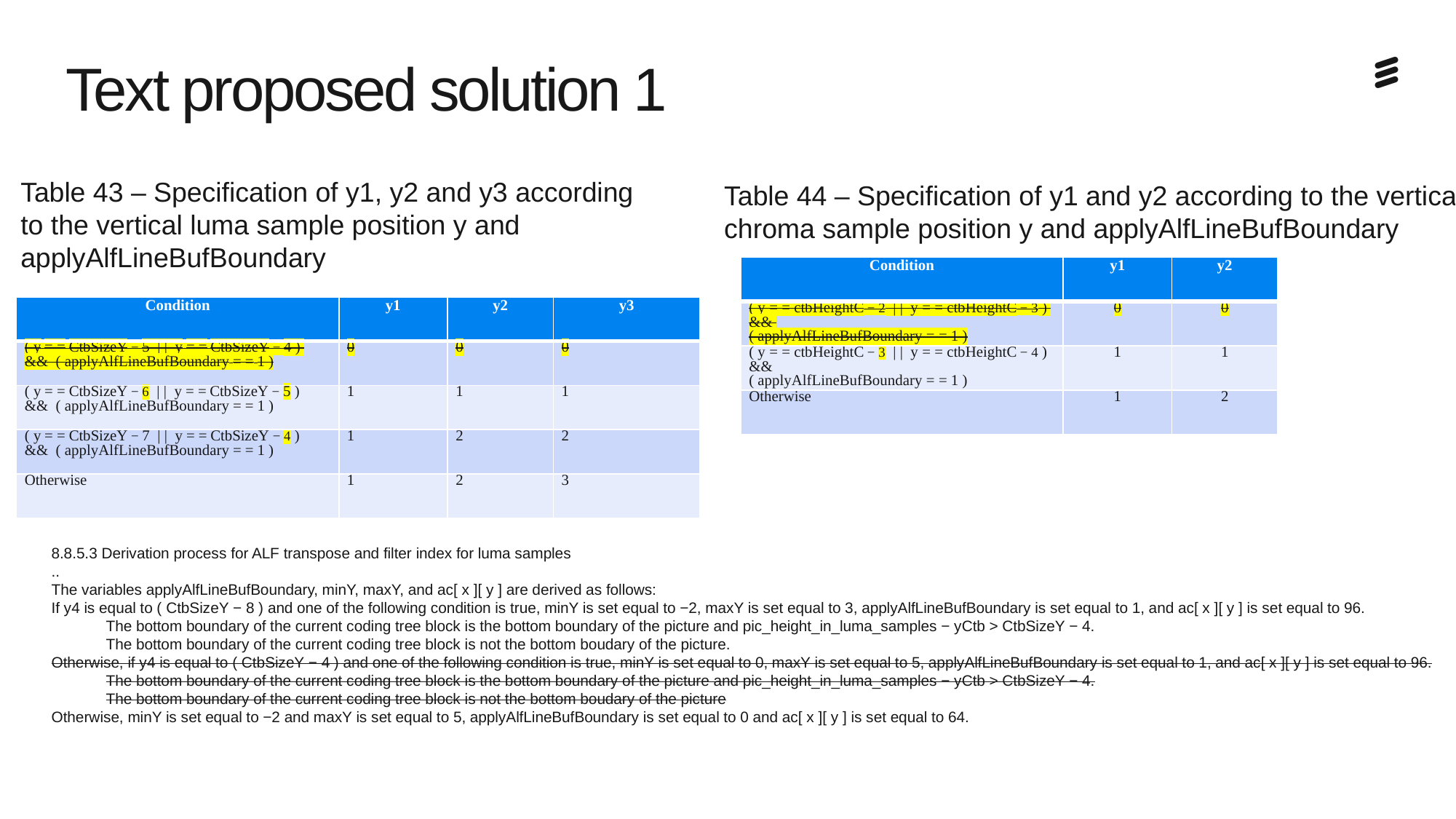

# Text proposed solution 1
Table 43 – Specification of y1, y2 and y3 according
to the vertical luma sample position y and
applyAlfLineBufBoundary

Table 44 – Specification of y1 and y2 according to the vertical
chroma sample position y and applyAlfLineBufBoundary

| Condition | y1 | y2 |
| --- | --- | --- |
| ( y = = ctbHeightC − 2 | | y = = ctbHeightC − 3 ) && ( applyAlfLineBufBoundary = = 1 ) | 0 | 0 |
| ( y = = ctbHeightC − 3 | | y = = ctbHeightC − 4 ) && ( applyAlfLineBufBoundary = = 1 ) | 1 | 1 |
| Otherwise | 1 | 2 |
| Condition | y1 | y2 | y3 |
| --- | --- | --- | --- |
| ( y = = CtbSizeY − 5 | | y = = CtbSizeY − 4 ) && ( applyAlfLineBufBoundary = = 1 ) | 0 | 0 | 0 |
| ( y = = CtbSizeY − 6 | | y = = CtbSizeY − 5 ) && ( applyAlfLineBufBoundary = = 1 ) | 1 | 1 | 1 |
| ( y = = CtbSizeY − 7 | | y = = CtbSizeY − 4 ) && ( applyAlfLineBufBoundary = = 1 ) | 1 | 2 | 2 |
| Otherwise | 1 | 2 | 3 |
8.8.5.3 Derivation process for ALF transpose and filter index for luma samples
..
The variables applyAlfLineBufBoundary, minY, maxY, and ac[ x ][ y ] are derived as follows:
If y4 is equal to ( CtbSizeY − 8 ) and one of the following condition is true, minY is set equal to −2, maxY is set equal to 3, applyAlfLineBufBoundary is set equal to 1, and ac[ x ][ y ] is set equal to 96.
The bottom boundary of the current coding tree block is the bottom boundary of the picture and pic_height_in_luma_samples − yCtb > CtbSizeY − 4.
The bottom boundary of the current coding tree block is not the bottom boudary of the picture.
Otherwise, if y4 is equal to ( CtbSizeY − 4 ) and one of the following condition is true, minY is set equal to 0, maxY is set equal to 5, applyAlfLineBufBoundary is set equal to 1, and ac[ x ][ y ] is set equal to 96.
The bottom boundary of the current coding tree block is the bottom boundary of the picture and pic_height_in_luma_samples − yCtb > CtbSizeY − 4.
The bottom boundary of the current coding tree block is not the bottom boudary of the picture
Otherwise, minY is set equal to −2 and maxY is set equal to 5, applyAlfLineBufBoundary is set equal to 0 and ac[ x ][ y ] is set equal to 64.